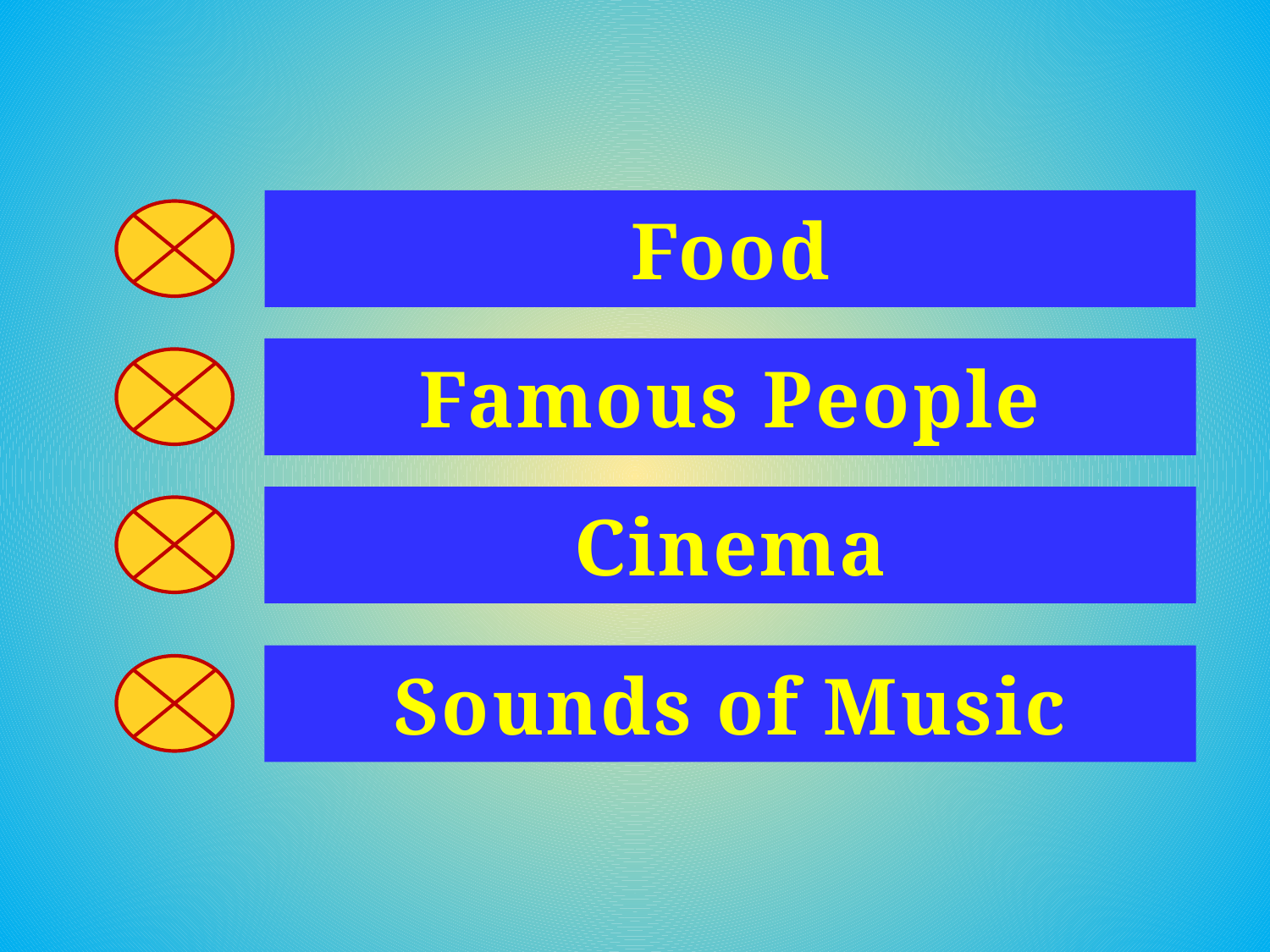

Food

Famous People

Cinema

Sounds of Music